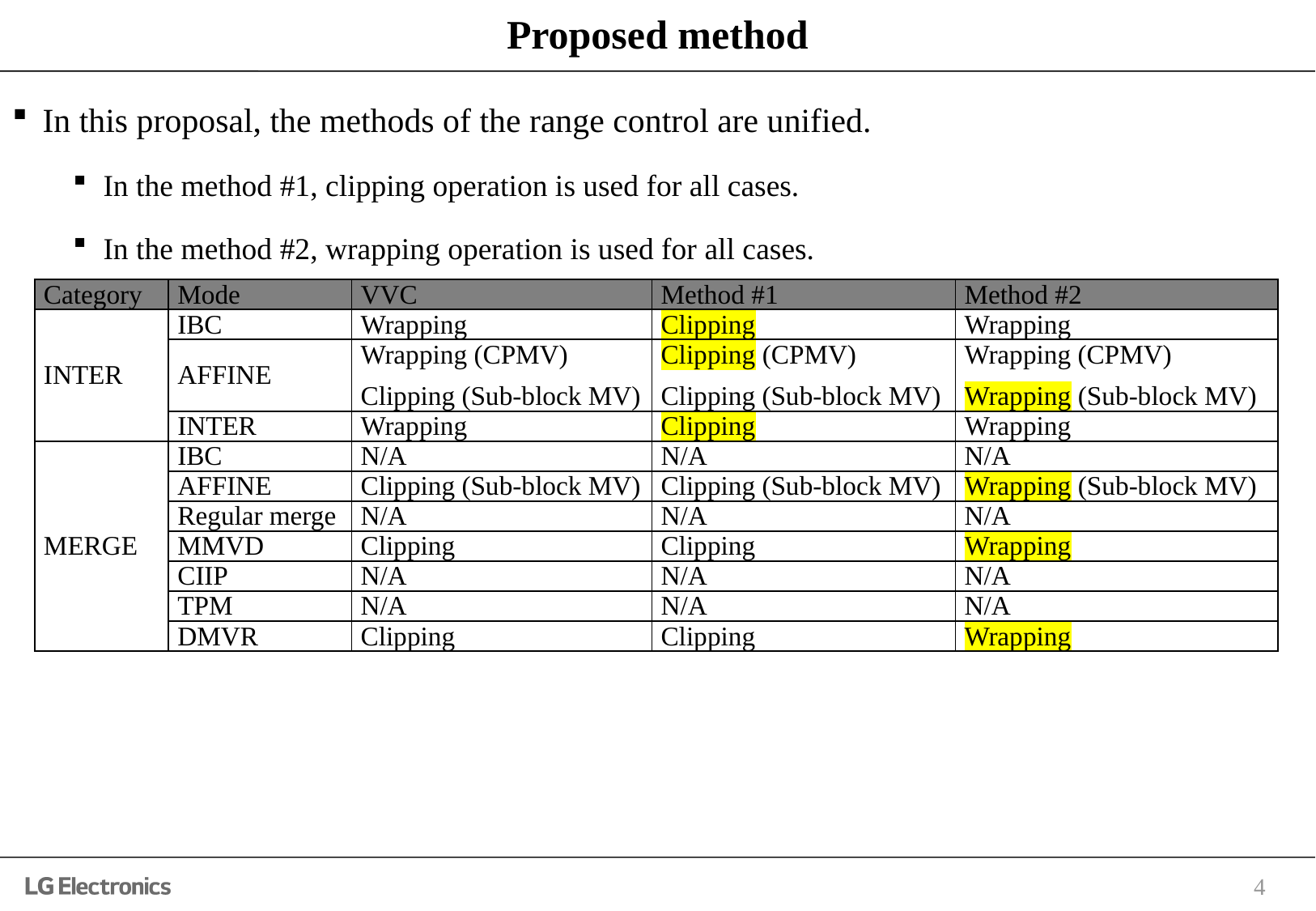

# Proposed method
In this proposal, the methods of the range control are unified.
In the method #1, clipping operation is used for all cases.
In the method #2, wrapping operation is used for all cases.
| Category | Mode | VVC | Method #1 | Method #2 |
| --- | --- | --- | --- | --- |
| INTER | IBC | Wrapping | Clipping | Wrapping |
|  | AFFINE | Wrapping (CPMV) Clipping (Sub-block MV) | Clipping (CPMV) Clipping (Sub-block MV) | Wrapping (CPMV) Wrapping (Sub-block MV) |
|  | INTER | Wrapping | Clipping | Wrapping |
| MERGE | IBC | N/A | N/A | N/A |
|  | AFFINE | Clipping (Sub-block MV) | Clipping (Sub-block MV) | Wrapping (Sub-block MV) |
|  | Regular merge | N/A | N/A | N/A |
|  | MMVD | Clipping | Clipping | Wrapping |
|  | CIIP | N/A | N/A | N/A |
|  | TPM | N/A | N/A | N/A |
|  | DMVR | Clipping | Clipping | Wrapping |
4